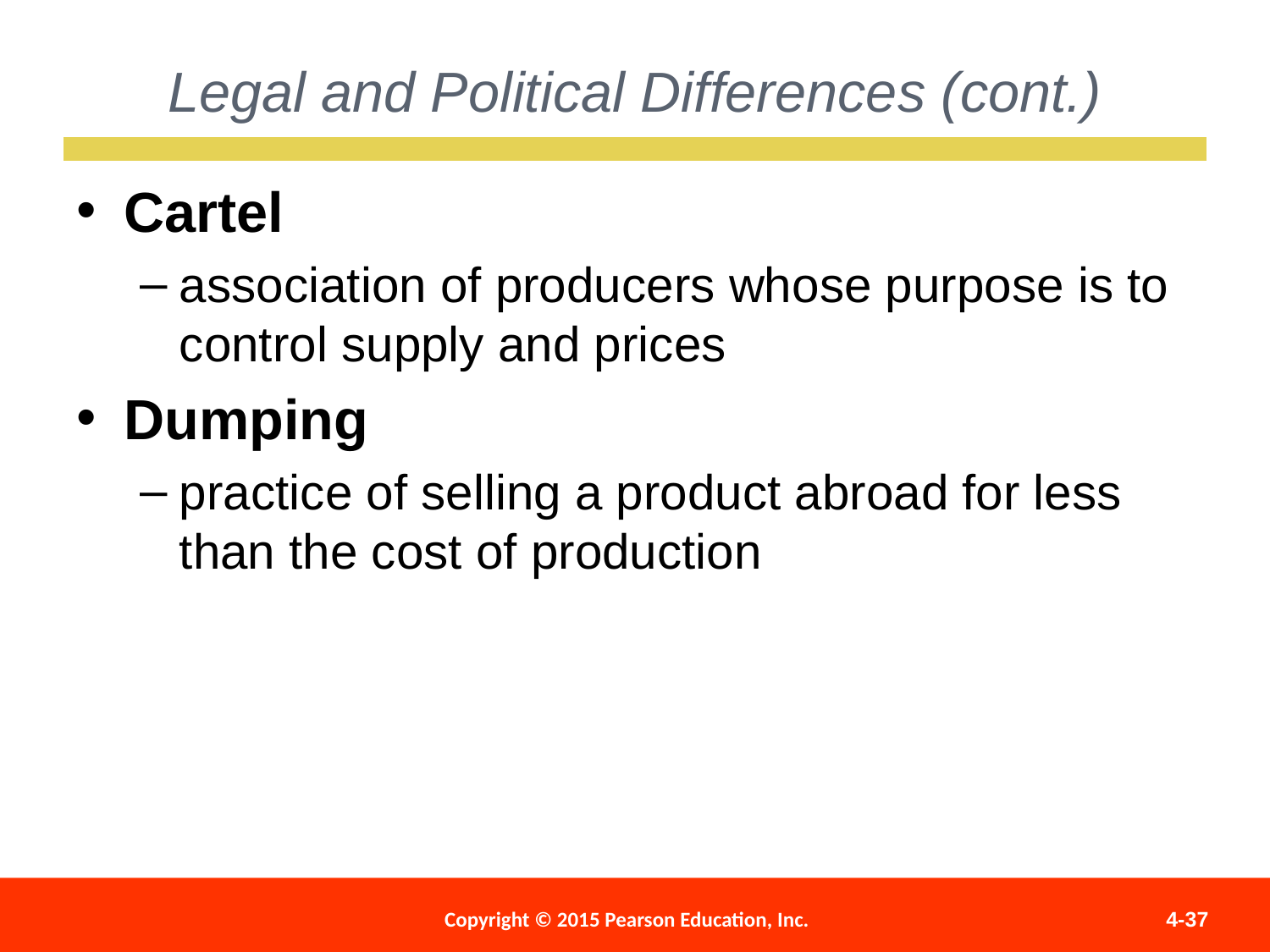

Legal and Political Differences (cont.)
Cartel
association of producers whose purpose is to control supply and prices
Dumping
practice of selling a product abroad for less than the cost of production